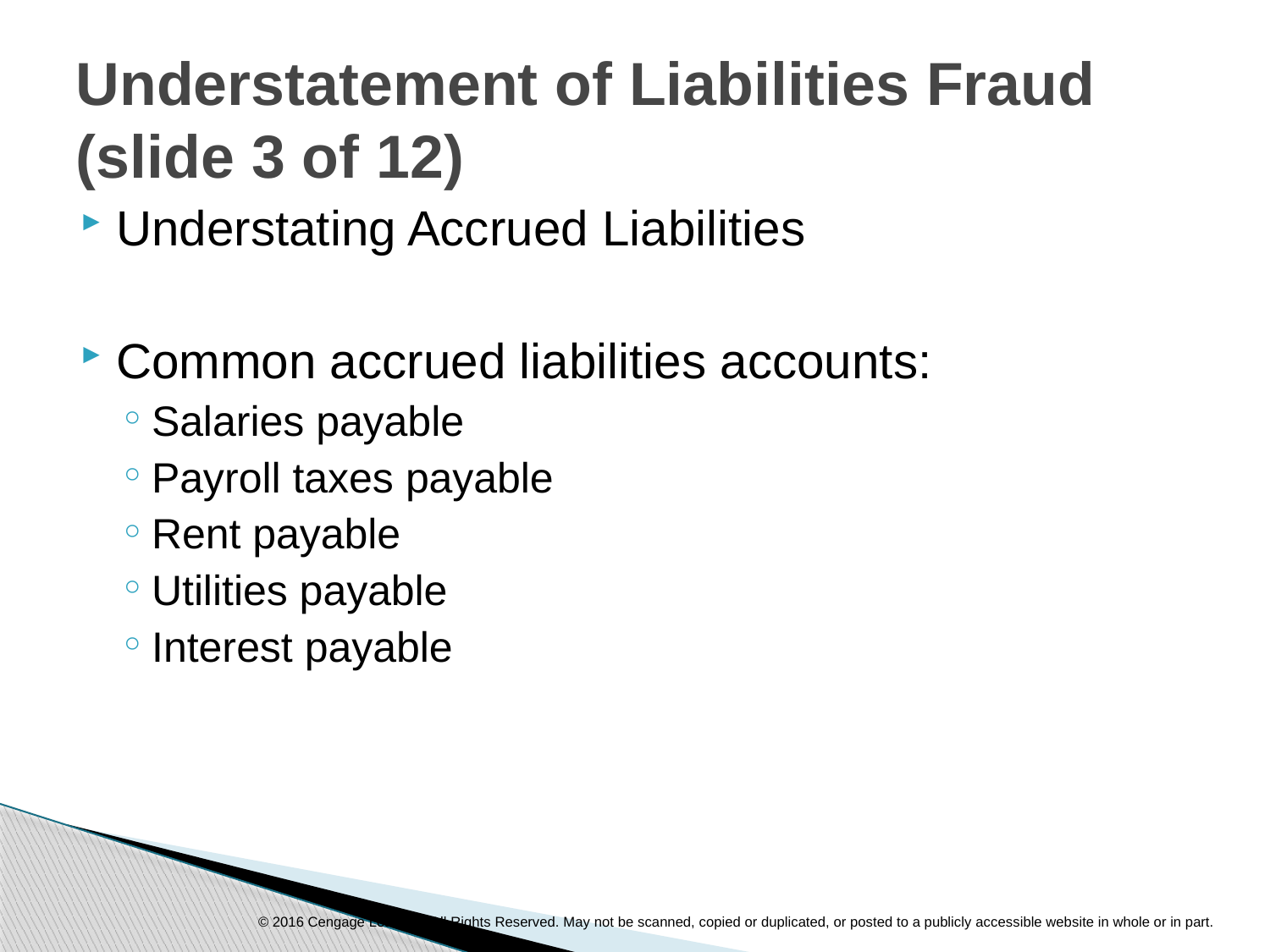

# Understatement of Liabilities Fraud (slide 3 of 12)
Understating Accrued Liabilities

Common accrued liabilities accounts:
Salaries payable
Payroll taxes payable
Rent payable
Utilities payable
Interest payable
© 2016 Cengage Learning. All Rights Reserved. May not be scanned, copied or duplicated, or posted to a publicly accessible website in whole or in part.
© 2011 Cengage Learning. All Rights Reserved. May not be copied, scanned, or duplicated, in whole or in part, except for use as permitted in a license distributed with a certain product or service or otherwise on a password-protected website for classroom use.